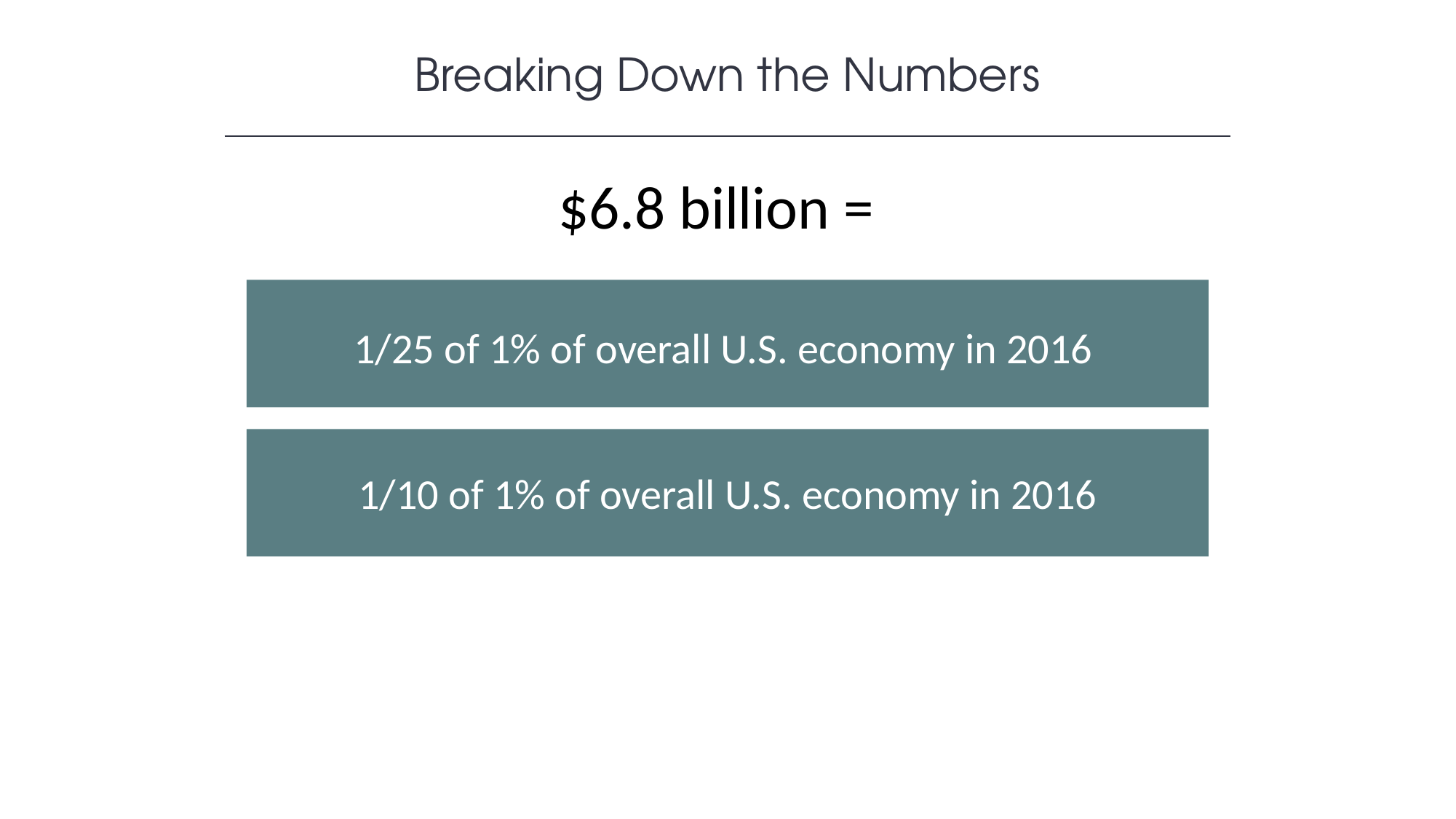

Breaking Down the Numbers
$6.8 billion =

1/25 of 1% of overall U.S. economy in 2016

1/10 of 1% of overall U.S. economy in 2016